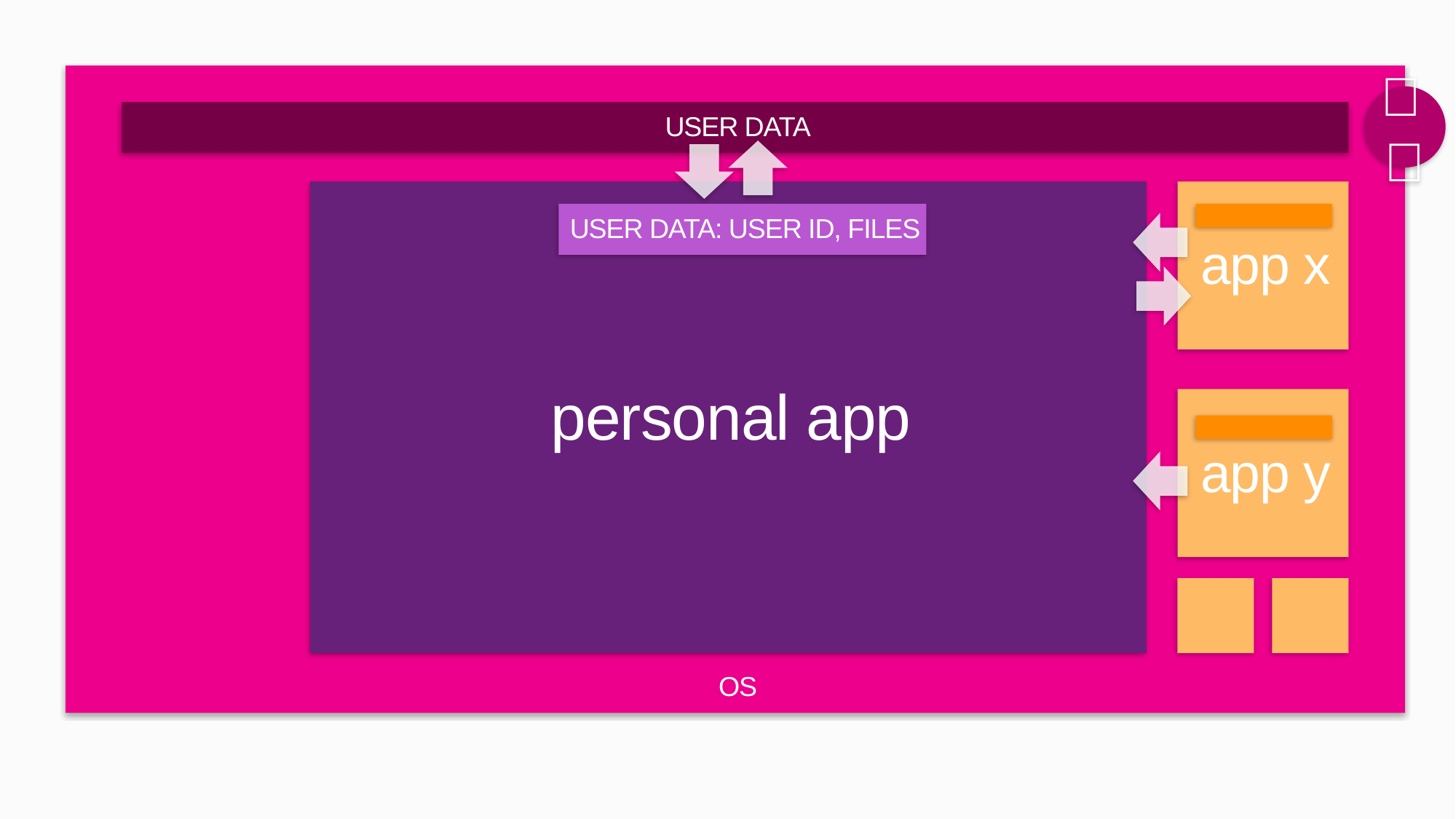

OS
👶
USER DATA

personal app
app x
USER DATA: USER ID, FILES

app y